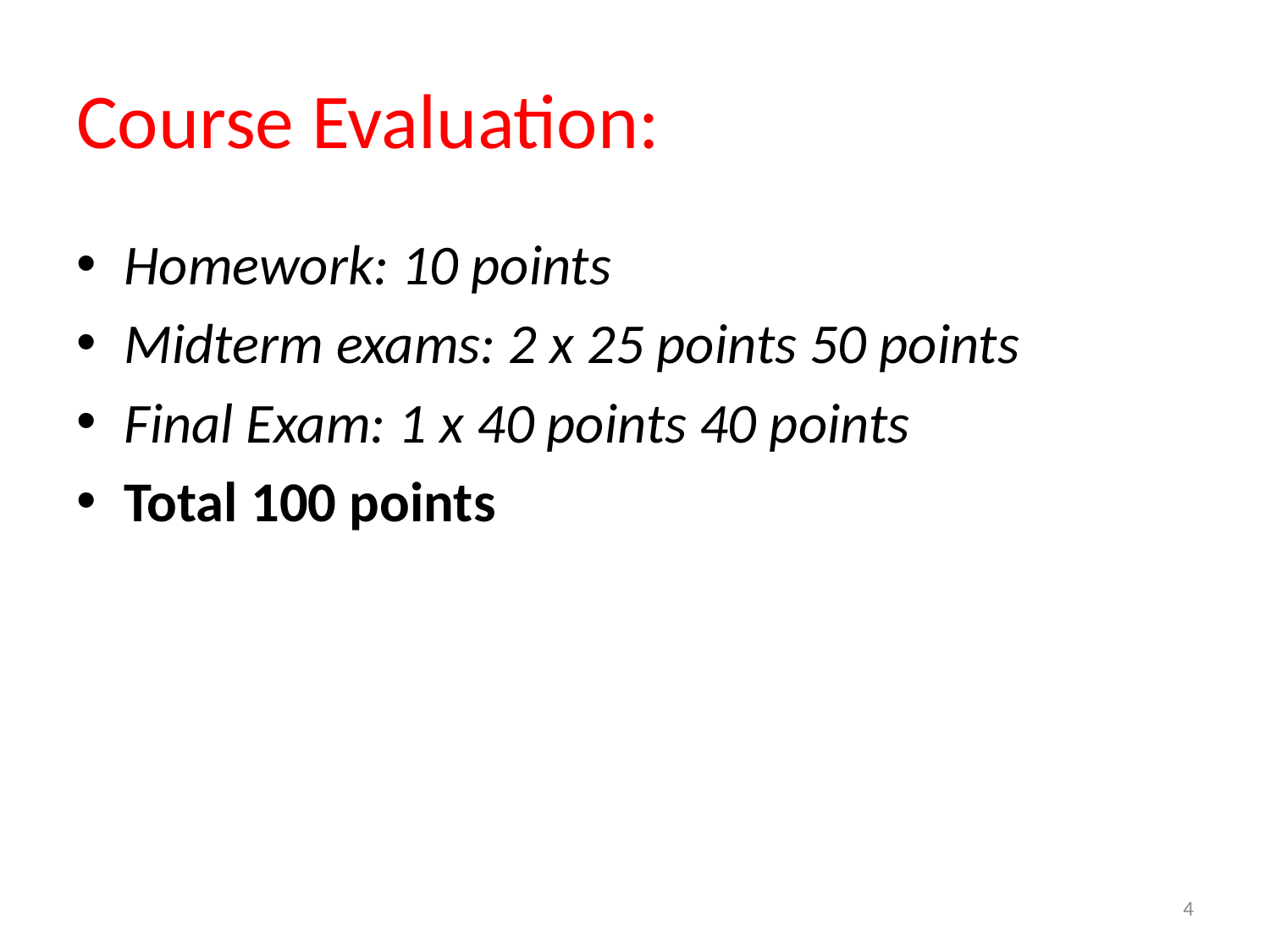

# Course Evaluation:
Homework: 10 points
Midterm exams: 2 x 25 points 50 points
Final Exam: 1 x 40 points 40 points
Total 100 points
4